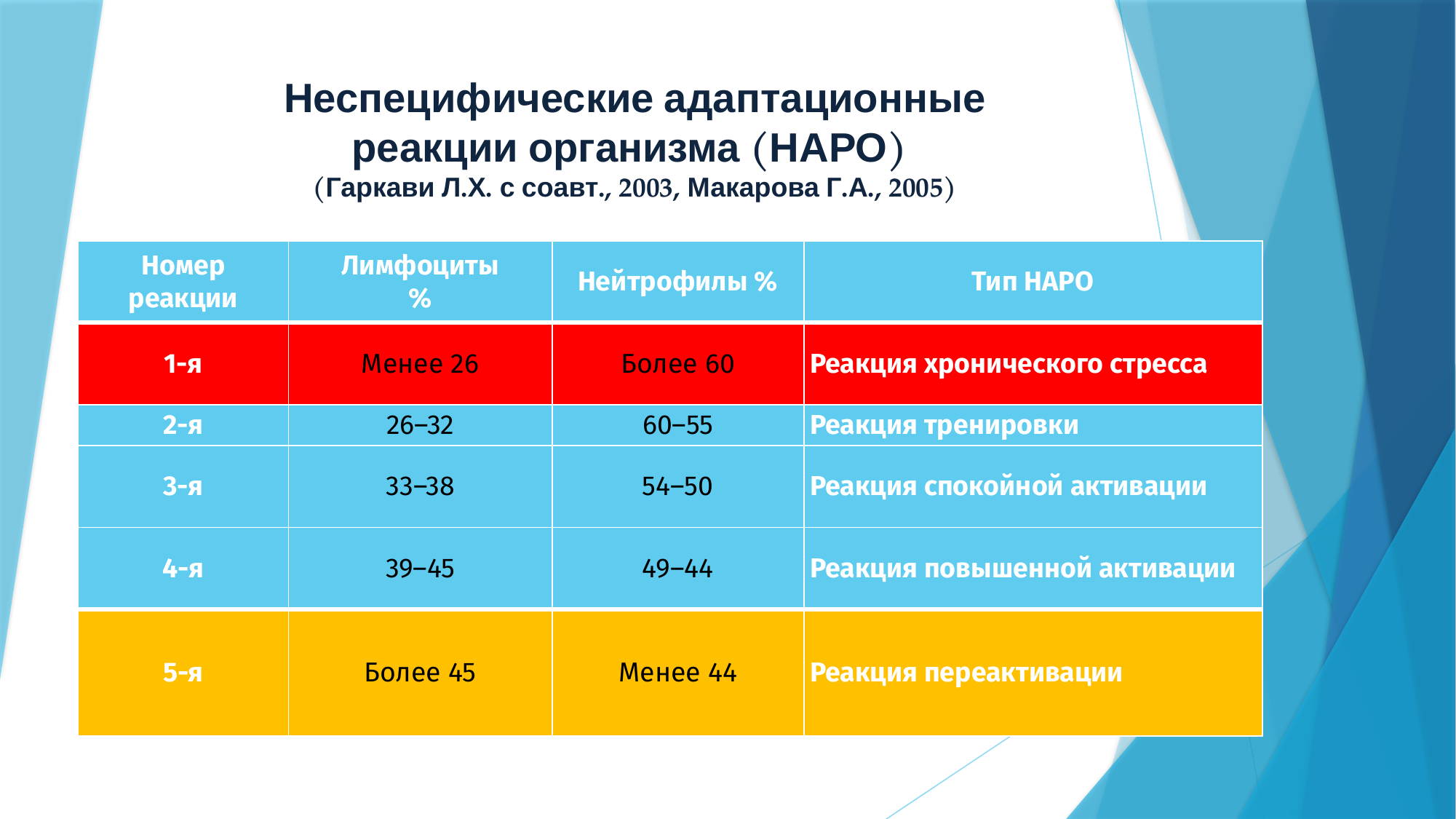

# Неспецифические адаптационные реакции организма (НАРО) (Гаркави Л.Х. с соавт., 2003, Макарова Г.А., 2005)
| Номер реакции | Лимфоциты % | Нейтрофилы % | Тип НАРО |
| --- | --- | --- | --- |
| 1-я | Менее 26 | Более 60 | Реакция хронического стресса |
| 2-я | 26–32 | 60–55 | Реакция тренировки |
| 3-я | 33–38 | 54–50 | Реакция спокойной активации |
| 4-я | 39–45 | 49–44 | Реакция повышенной активации |
| 5-я | Более 45 | Менее 44 | Реакция переактивации |